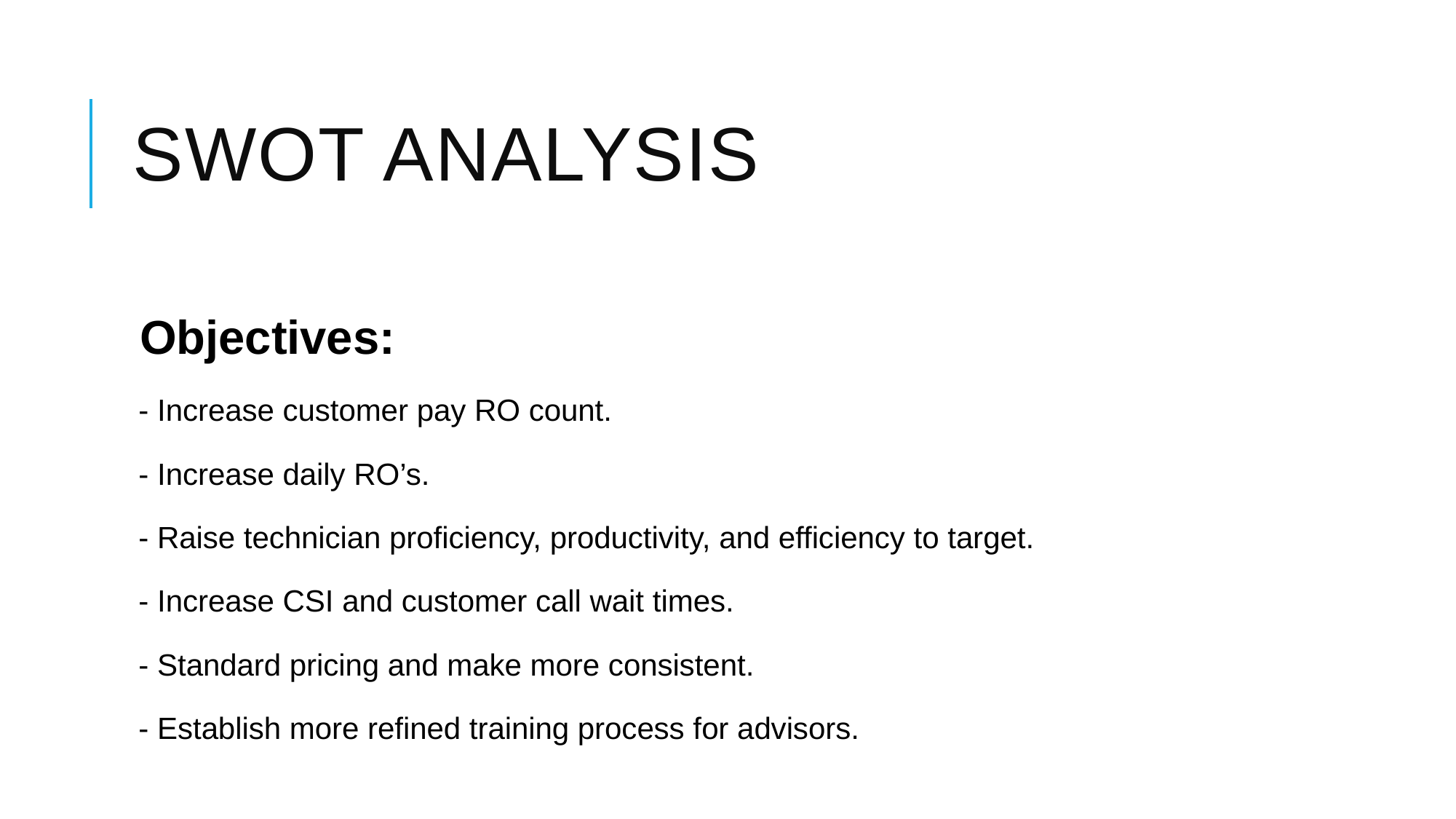

# SWOT Analysis
Objectives:
- Increase customer pay RO count.
- Increase daily RO’s.
- Raise technician proficiency, productivity, and efficiency to target.
- Increase CSI and customer call wait times.
- Standard pricing and make more consistent.
- Establish more refined training process for advisors.